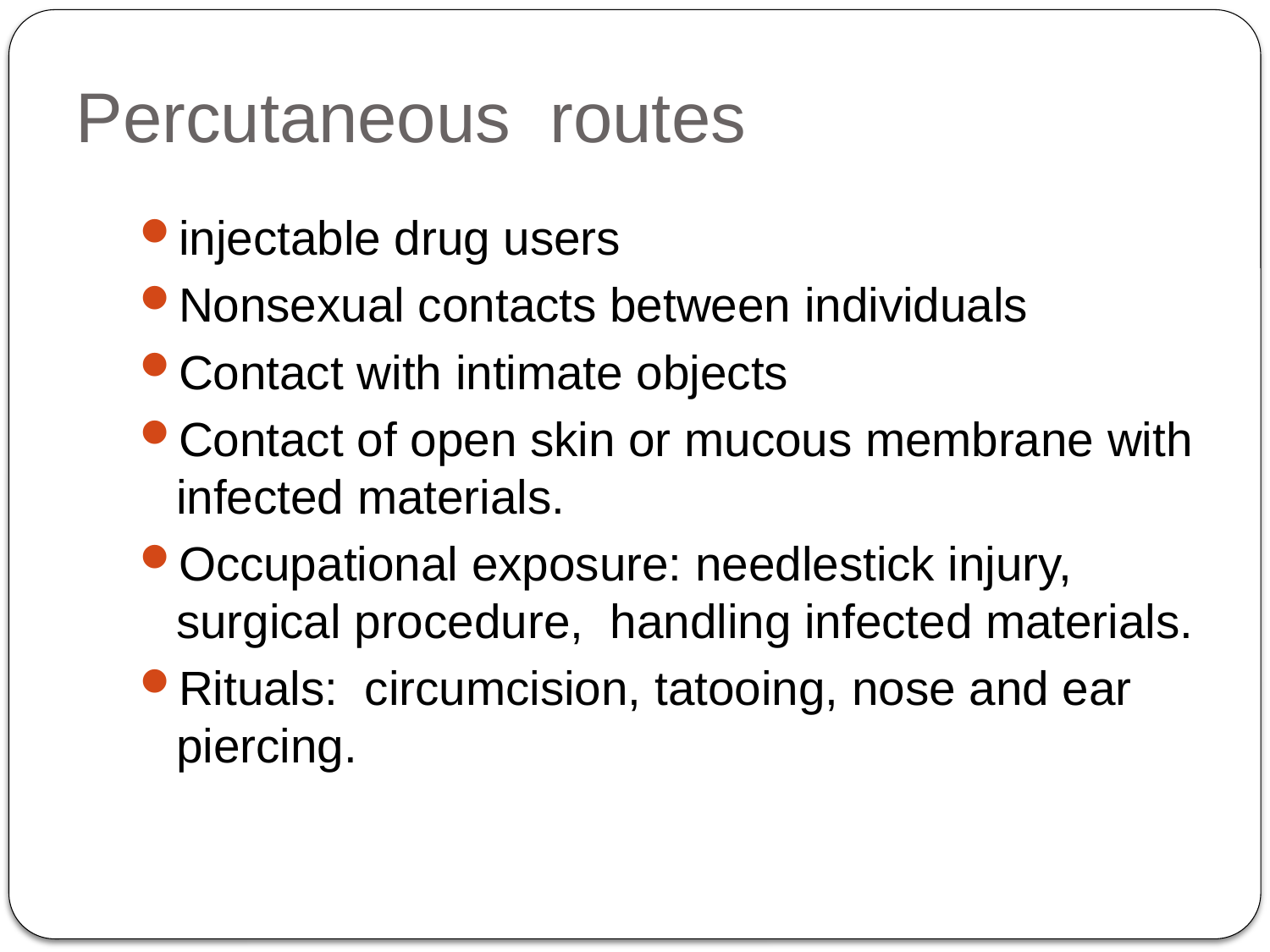

# Percutaneous  routes
injectable drug users
Nonsexual contacts between individuals
Contact with intimate objects
Contact of open skin or mucous membrane with infected materials.
Occupational exposure: needlestick injury, surgical procedure,  handling infected materials.
Rituals:  circumcision, tatooing, nose and ear piercing.